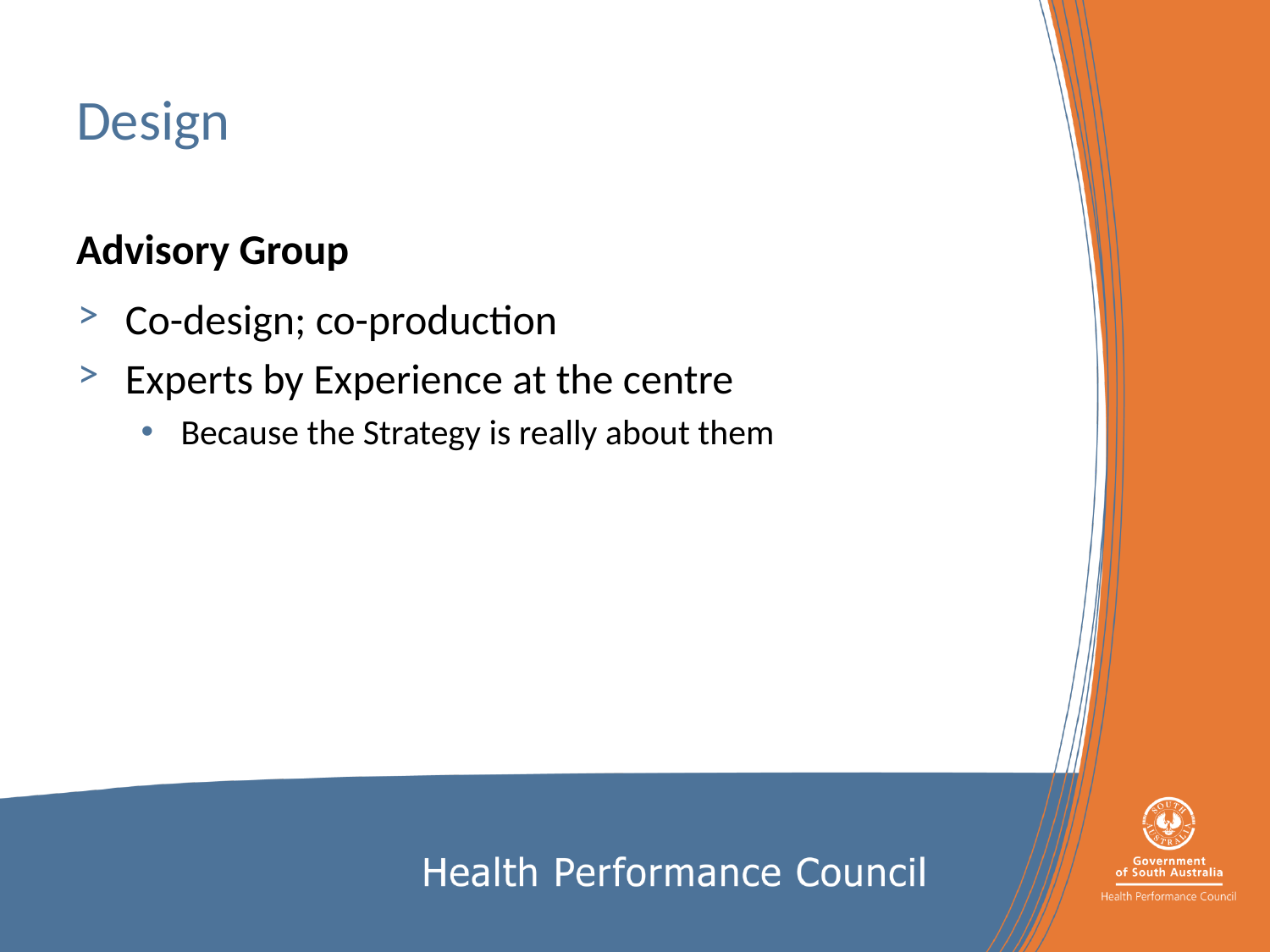

# Design
Advisory Group
Co-design; co-production
Experts by Experience at the centre
Because the Strategy is really about them